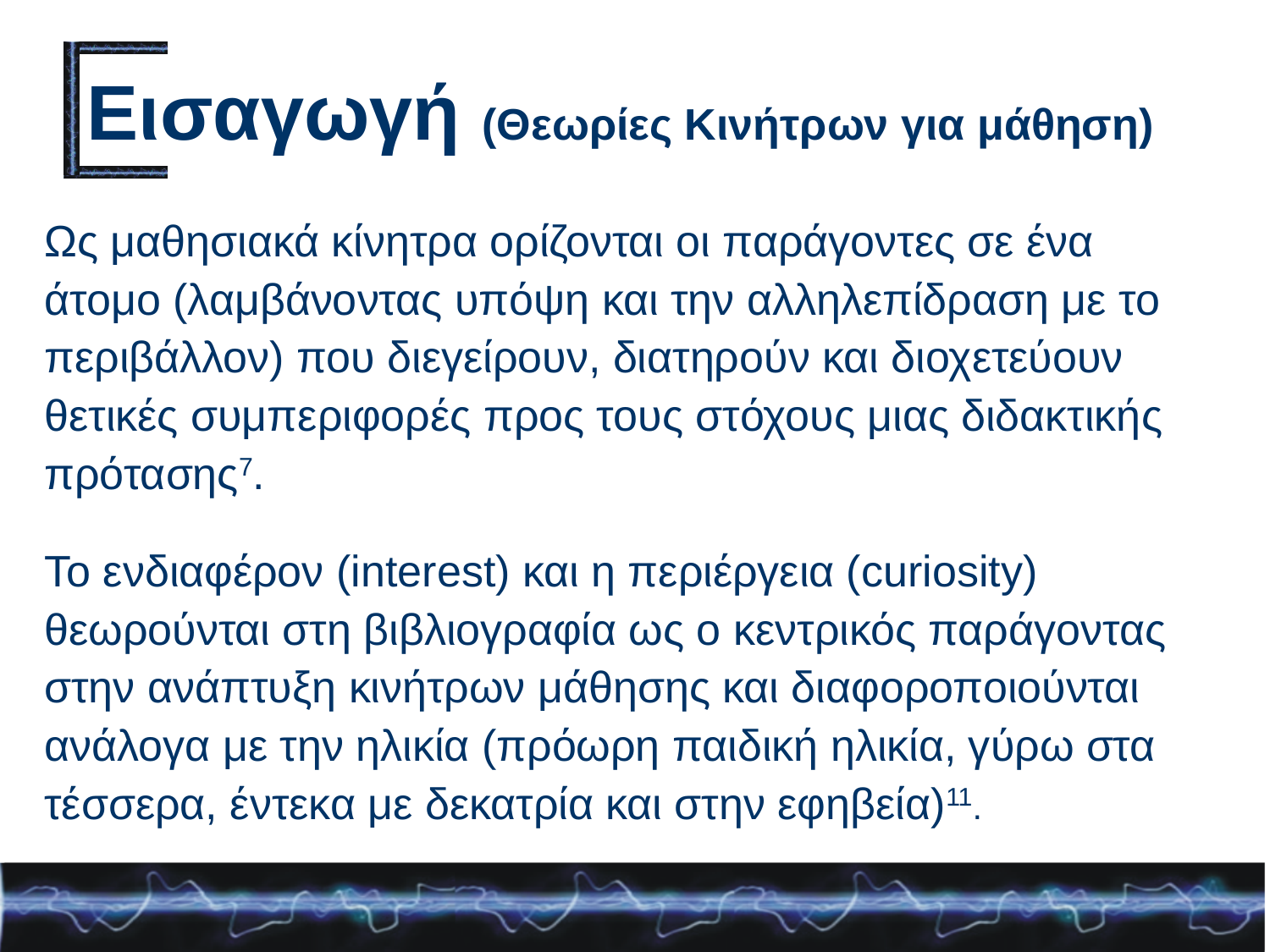

# Εισαγωγή (Θεωρίες Κινήτρων για μάθηση)
Ως μαθησιακά κίνητρα ορίζονται οι παράγοντες σε ένα άτομο (λαμβάνοντας υπόψη και την αλληλεπίδραση με το περιβάλλον) που διεγείρουν, διατηρούν και διοχετεύουν θετικές συμπεριφορές προς τους στόχους μιας διδακτικής πρότασης7.
Το ενδιαφέρον (interest) και η περιέργεια (curiosity) θεωρούνται στη βιβλιογραφία ως ο κεντρικός παράγοντας στην ανάπτυξη κινήτρων μάθησης και διαφοροποιούνται ανάλογα με την ηλικία (πρόωρη παιδική ηλικία, γύρω στα τέσσερα, έντεκα με δεκατρία και στην εφηβεία)11.